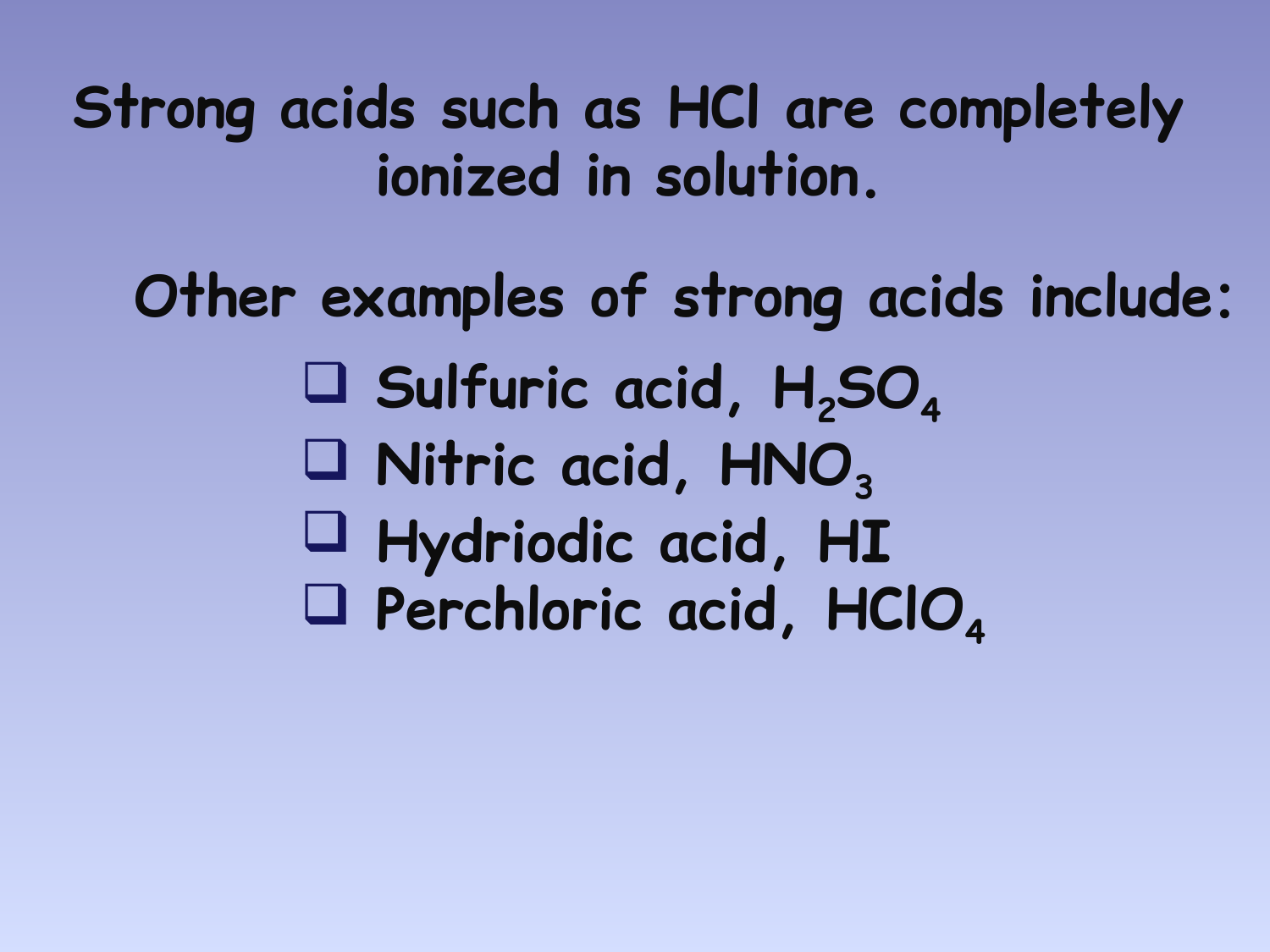

# Strong acids such as HCl are completely ionized in solution.
Other examples of strong acids include:
 Sulfuric acid, H2SO4
 Nitric acid, HNO3
 Hydriodic acid, HI
 Perchloric acid, HClO4